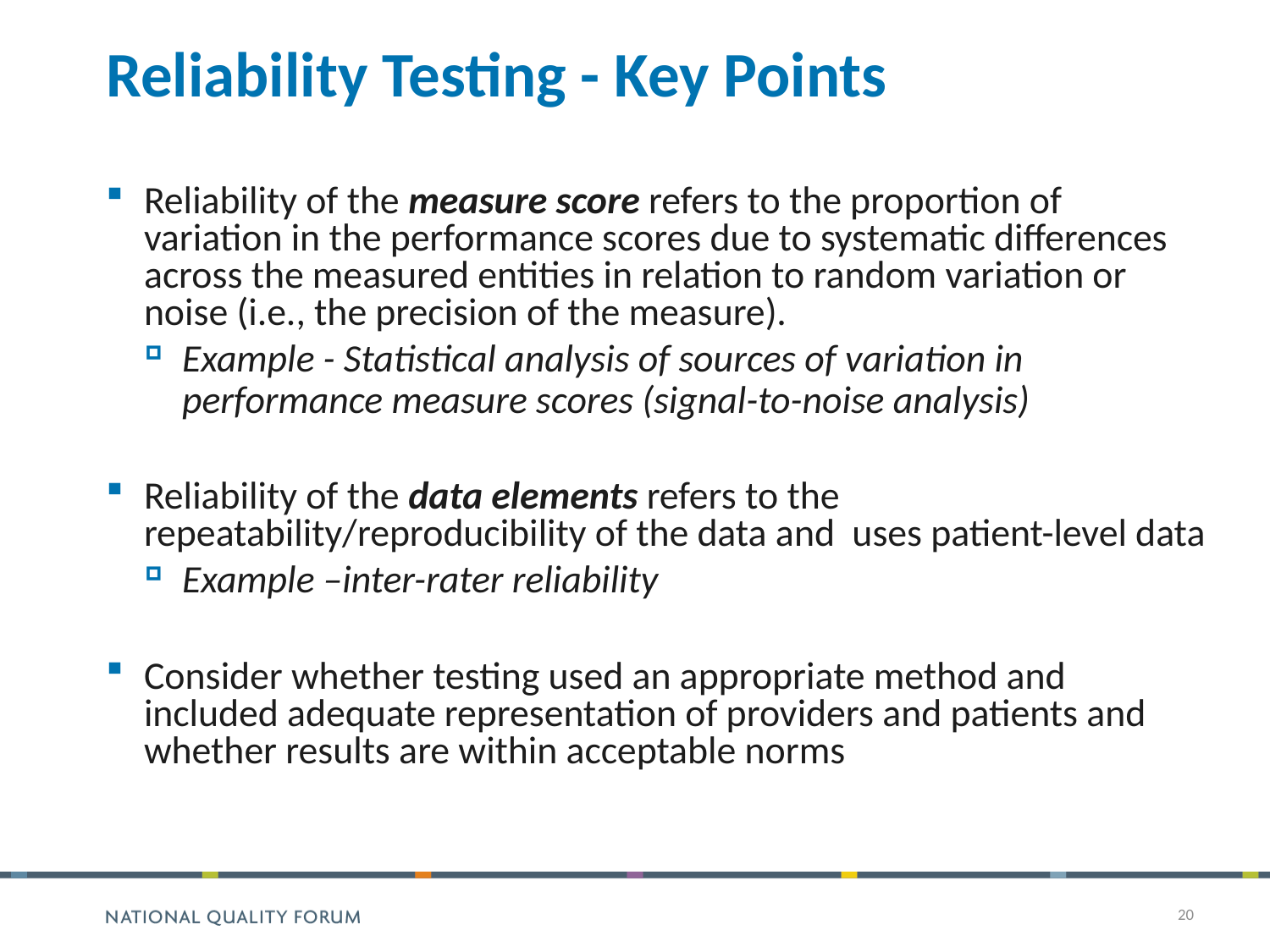

# Reliability Testing - Key Points
Reliability of the measure score refers to the proportion of variation in the performance scores due to systematic differences across the measured entities in relation to random variation or noise (i.e., the precision of the measure).
Example - Statistical analysis of sources of variation in performance measure scores (signal-to-noise analysis)

Reliability of the data elements refers to the repeatability/reproducibility of the data and  uses patient-level data
Example –inter-rater reliability

Consider whether testing used an appropriate method and  included adequate representation of providers and patients and  whether results are within acceptable norms

20